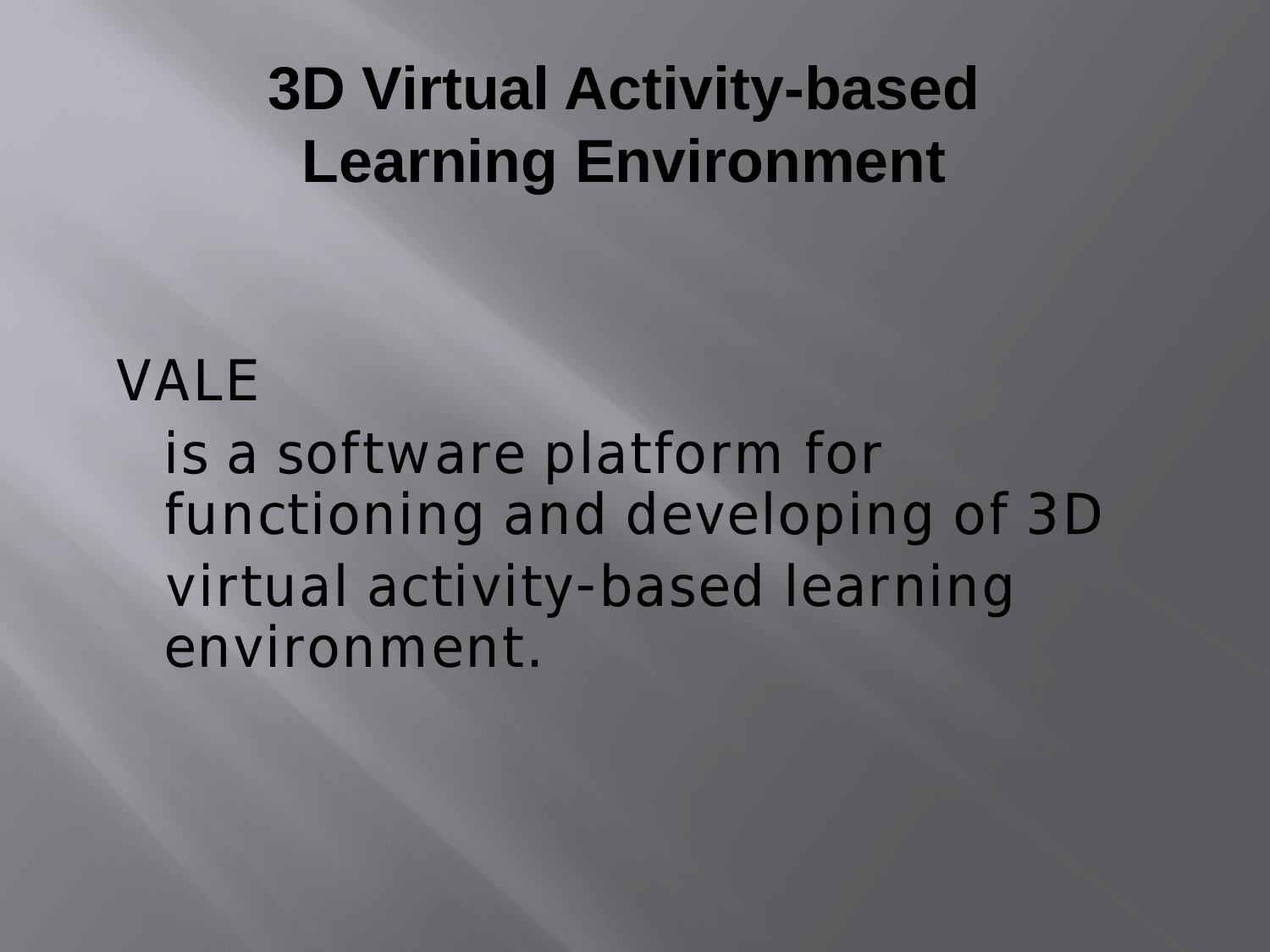

# 3D Virtual Activity-based Learning Environment
VALE
	is a software platform for functioning and developing of 3D
   virtual activity-based learning environment.